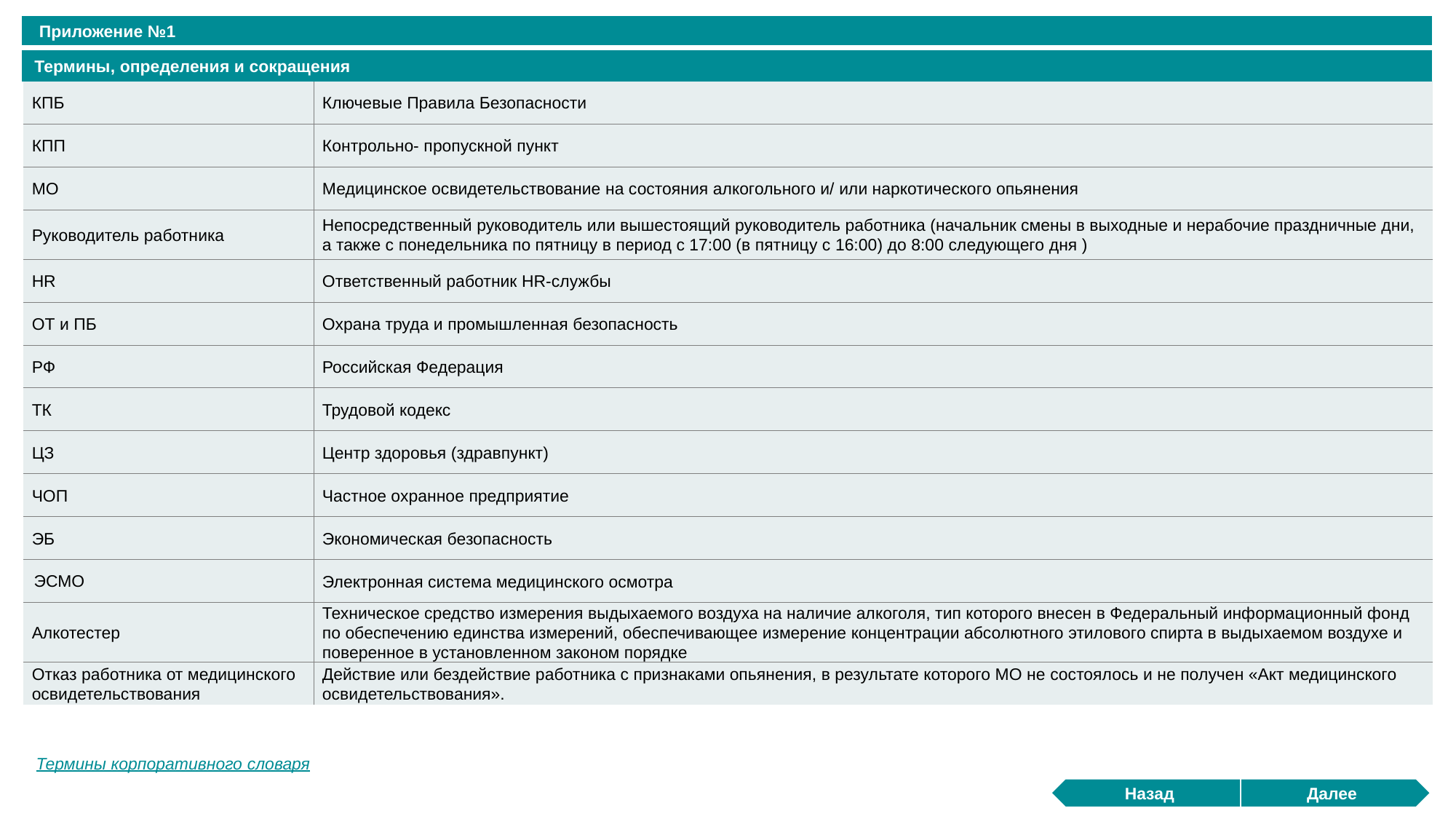

Приложение №1
Термины, определения и сокращения
| КПБ | Ключевые Правила Безопасности |
| --- | --- |
| КПП | Контрольно- пропускной пункт |
| МО | Медицинское освидетельствование на состояния алкогольного и/ или наркотического опьянения |
| Руководитель работника | Непосредственный руководитель или вышестоящий руководитель работника (начальник смены в выходные и нерабочие праздничные дни, а также с понедельника по пятницу в период с 17:00 (в пятницу с 16:00) до 8:00 следующего дня ) |
| HR | Ответственный работник HR-службы |
| ОТ и ПБ | Охрана труда и промышленная безопасность |
| РФ | Российская Федерация |
| ТК | Трудовой кодекс |
| ЦЗ | Центр здоровья (здравпункт) |
| ЧОП | Частное охранное предприятие |
| ЭБ | Экономическая безопасность |
| ЭСМО | Электронная система медицинского осмотра |
| Алкотестер | Техническое средство измерения выдыхаемого воздуха на наличие алкоголя, тип которого внесен в Федеральный информационный фонд по обеспечению единства измерений, обеспечивающее измерение концентрации абсолютного этилового спирта в выдыхаемом воздухе и поверенное в установленном законом порядке |
| Отказ работника от медицинского освидетельствования | Действие или бездействие работника с признаками опьянения, в результате которого МО не состоялось и не получен «Акт медицинского освидетельствования». |
Термины корпоративного словаря
Назад
Далее